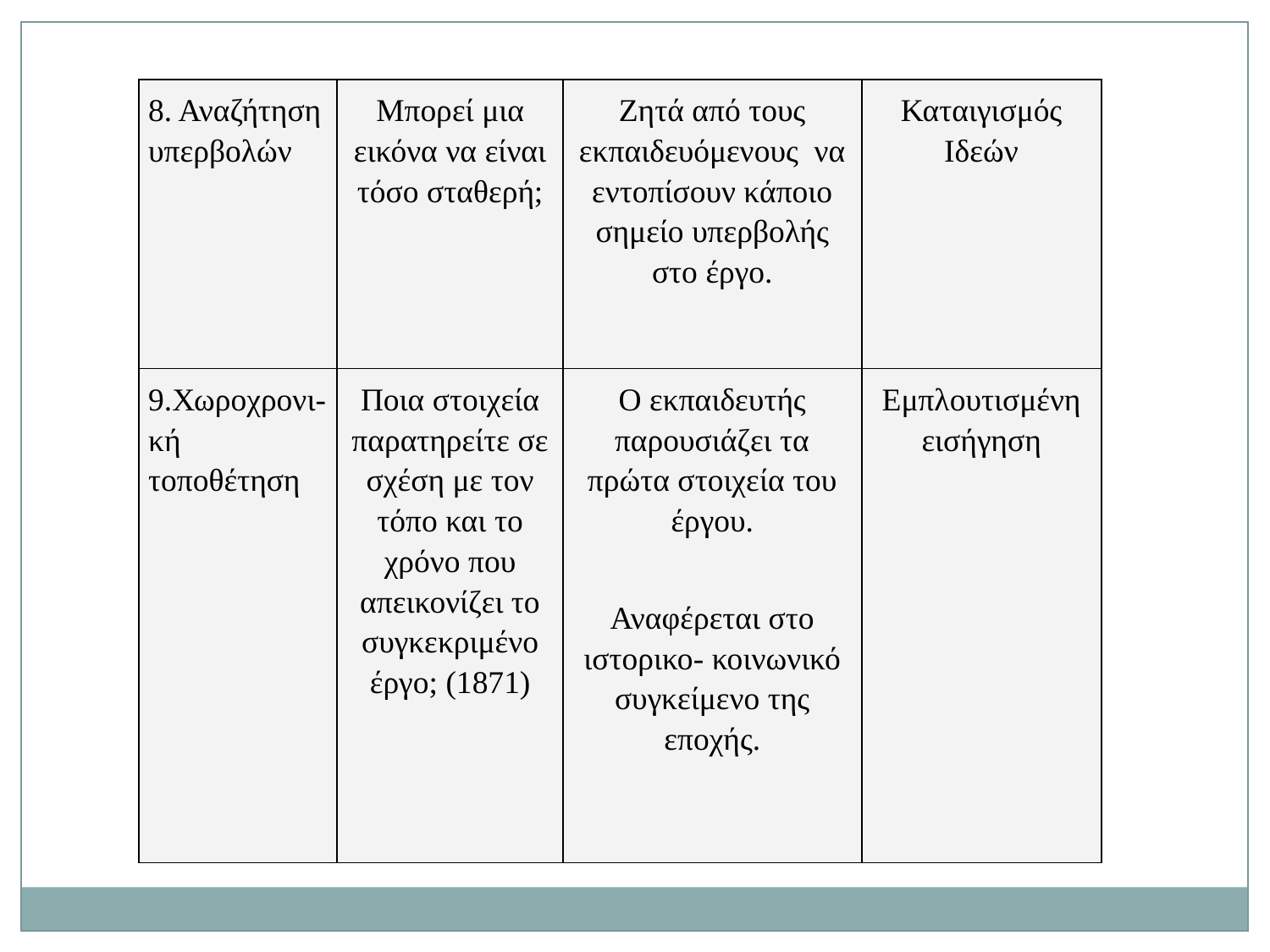

| 8. Αναζήτηση υπερβολών | Μπορεί μια εικόνα να είναι τόσο σταθερή; | Ζητά από τους εκπαιδευόμενους να εντοπίσουν κάποιο σημείο υπερβολής στο έργο. | Καταιγισμός Ιδεών |
| --- | --- | --- | --- |
| 9.Χωροχρονι-κή τοποθέτηση | Ποια στοιχεία παρατηρείτε σε σχέση με τον τόπο και το χρόνο που απεικονίζει το συγκεκριμένο έργο; (1871) | Ο εκπαιδευτής παρουσιάζει τα πρώτα στοιχεία του έργου. Αναφέρεται στο ιστορικο- κοινωνικό συγκείμενο της εποχής. | Εμπλουτισμένη εισήγηση |